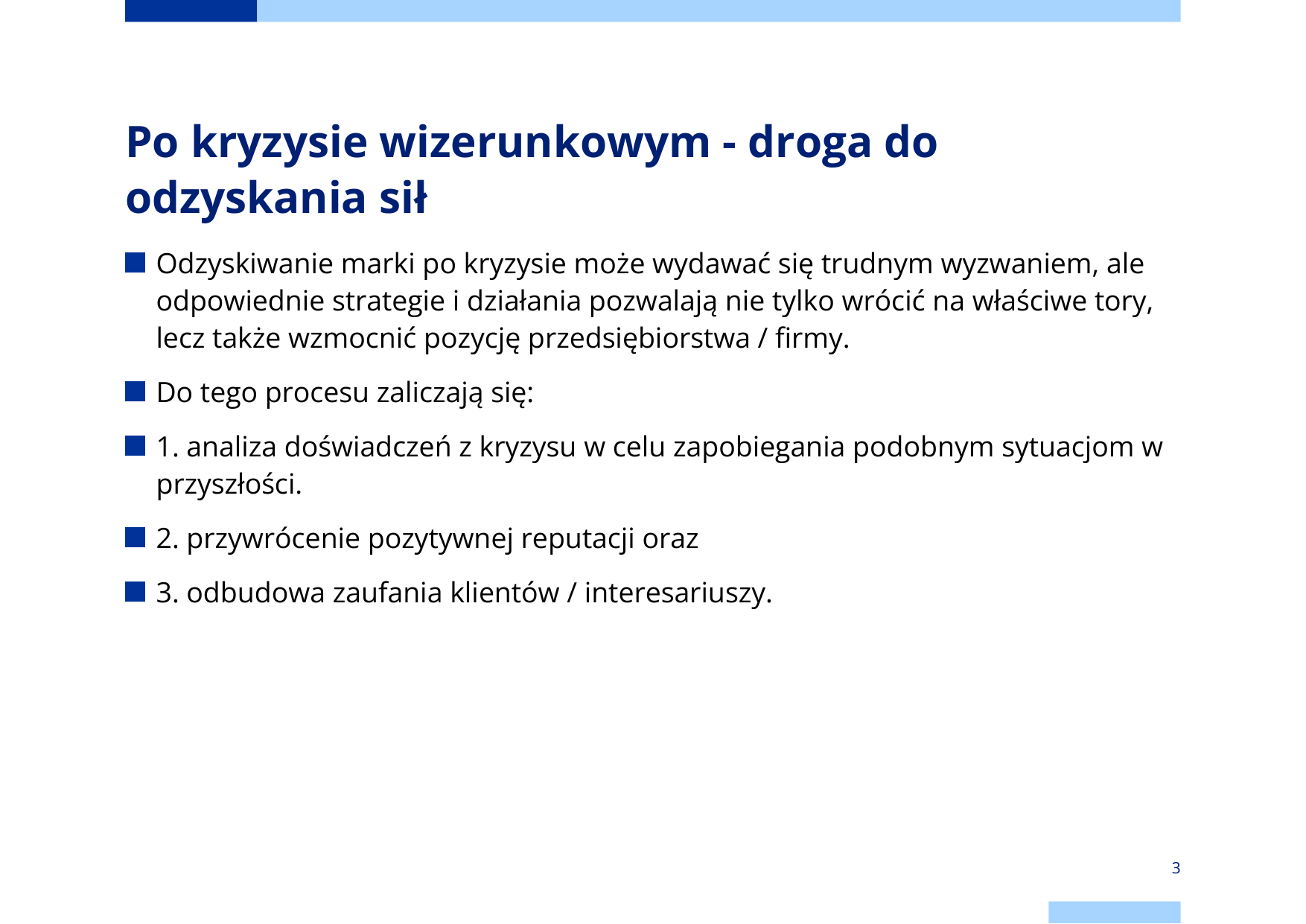

# Po kryzysie wizerunkowym - droga do odzyskania sił
Odzyskiwanie marki po kryzysie może wydawać się trudnym wyzwaniem, ale odpowiednie strategie i działania pozwalają nie tylko wrócić na właściwe tory, lecz także wzmocnić pozycję przedsiębiorstwa / firmy.
Do tego procesu zaliczają się:
1. analiza doświadczeń z kryzysu w celu zapobiegania podobnym sytuacjom w przyszłości.
2. przywrócenie pozytywnej reputacji oraz
3. odbudowa zaufania klientów / interesariuszy.

3